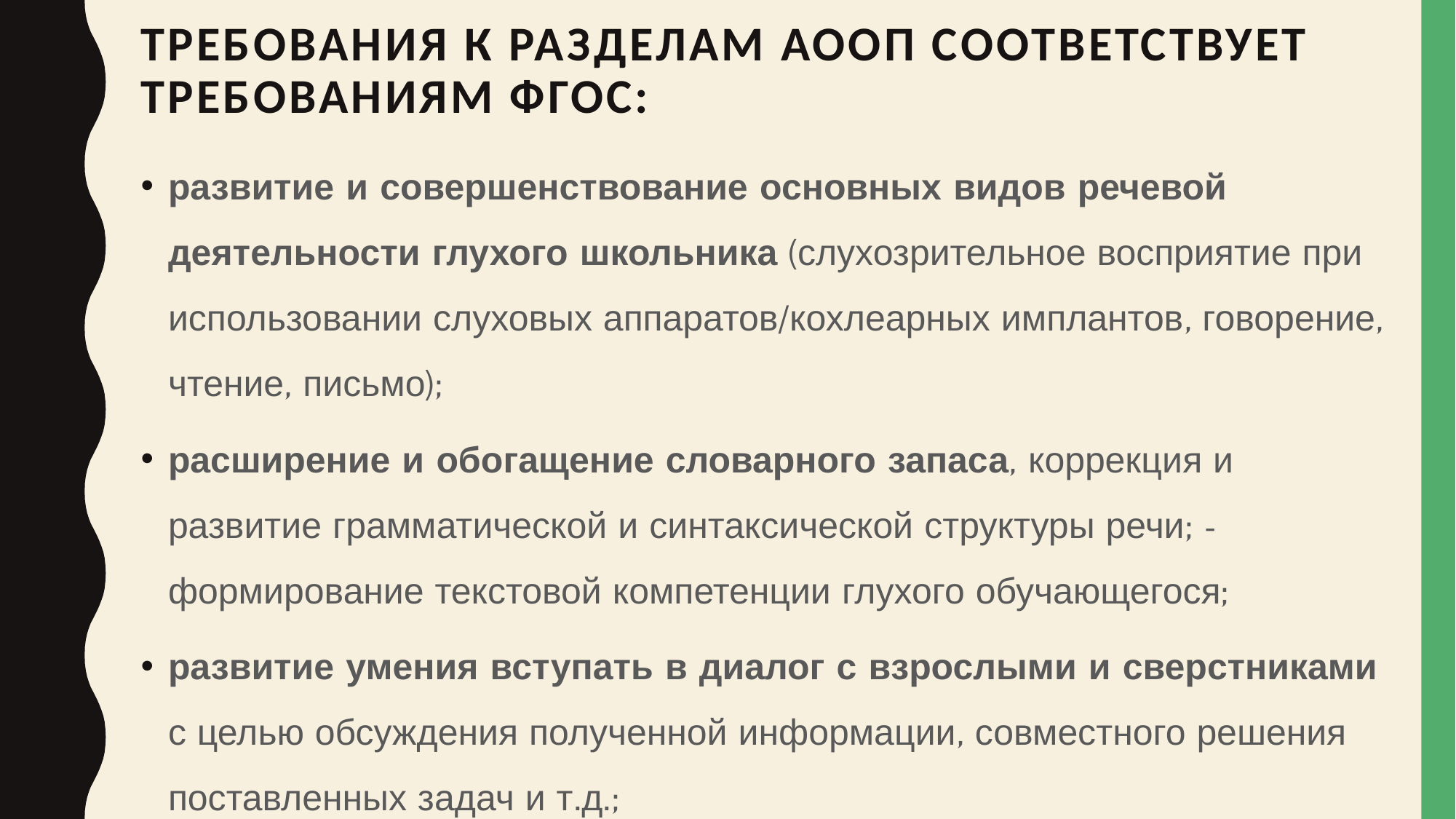

# Требования к разделам АООП соответствует требованиям ФГОС:
развитие и совершенствование основных видов речевой деятельности глухого школьника (слухозрительное восприятие при использовании слуховых аппаратов/кохлеарных имплантов, говорение, чтение, письмо);
расширение и обогащение словарного запаса, коррекция и развитие грамматической и синтаксической структуры речи; -формирование текстовой компетенции глухого обучающегося;
развитие умения вступать в диалог с взрослыми и сверстниками с целью обсуждения полученной информации, совместного решения поставленных задач и т.д.;